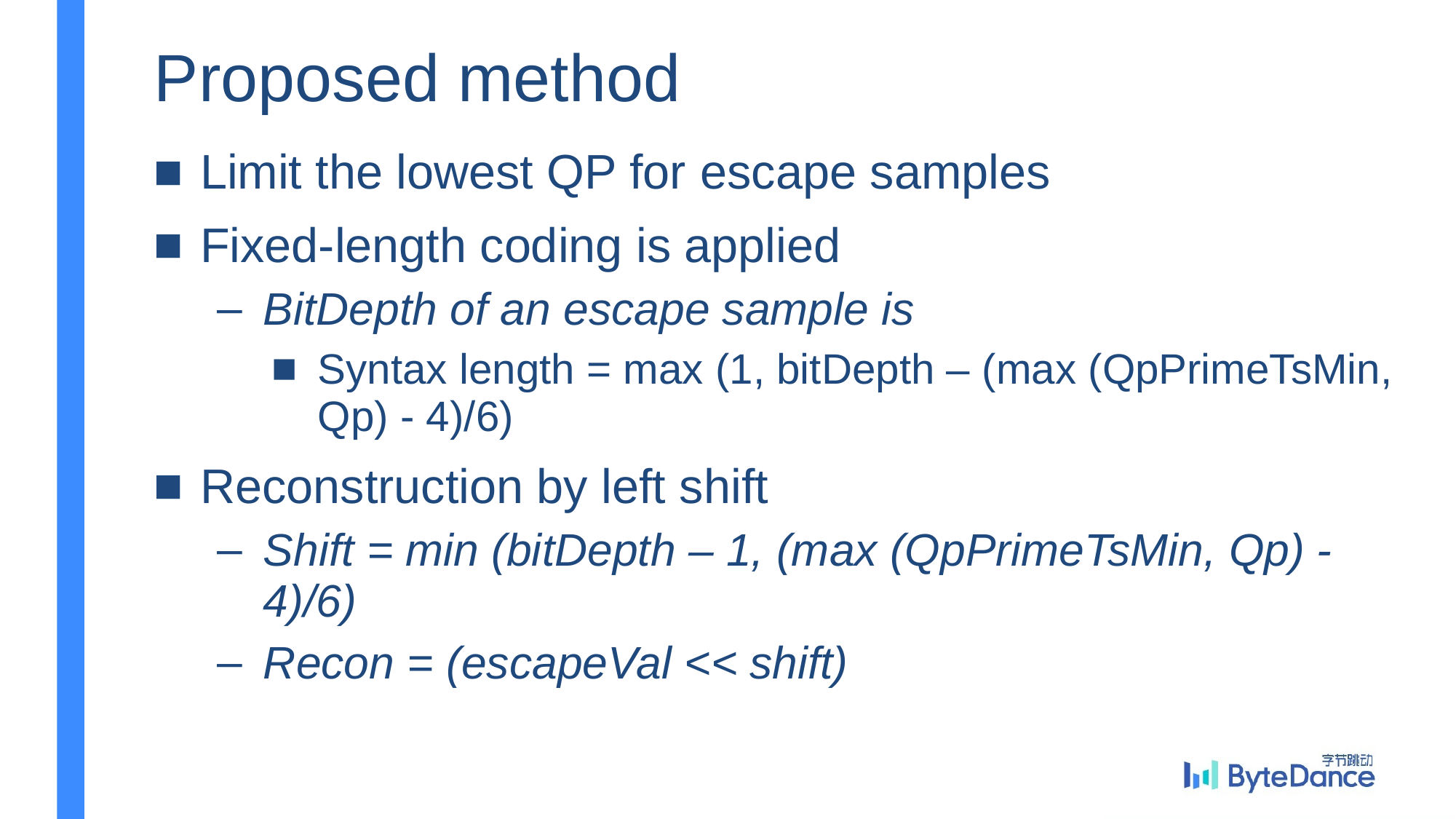

# Proposed method
Limit the lowest QP for escape samples
Fixed-length coding is applied
BitDepth of an escape sample is
Syntax length = max (1, bitDepth – (max (QpPrimeTsMin, Qp) - 4)/6)
Reconstruction by left shift
Shift = min (bitDepth – 1, (max (QpPrimeTsMin, Qp) - 4)/6)
Recon = (escapeVal << shift)